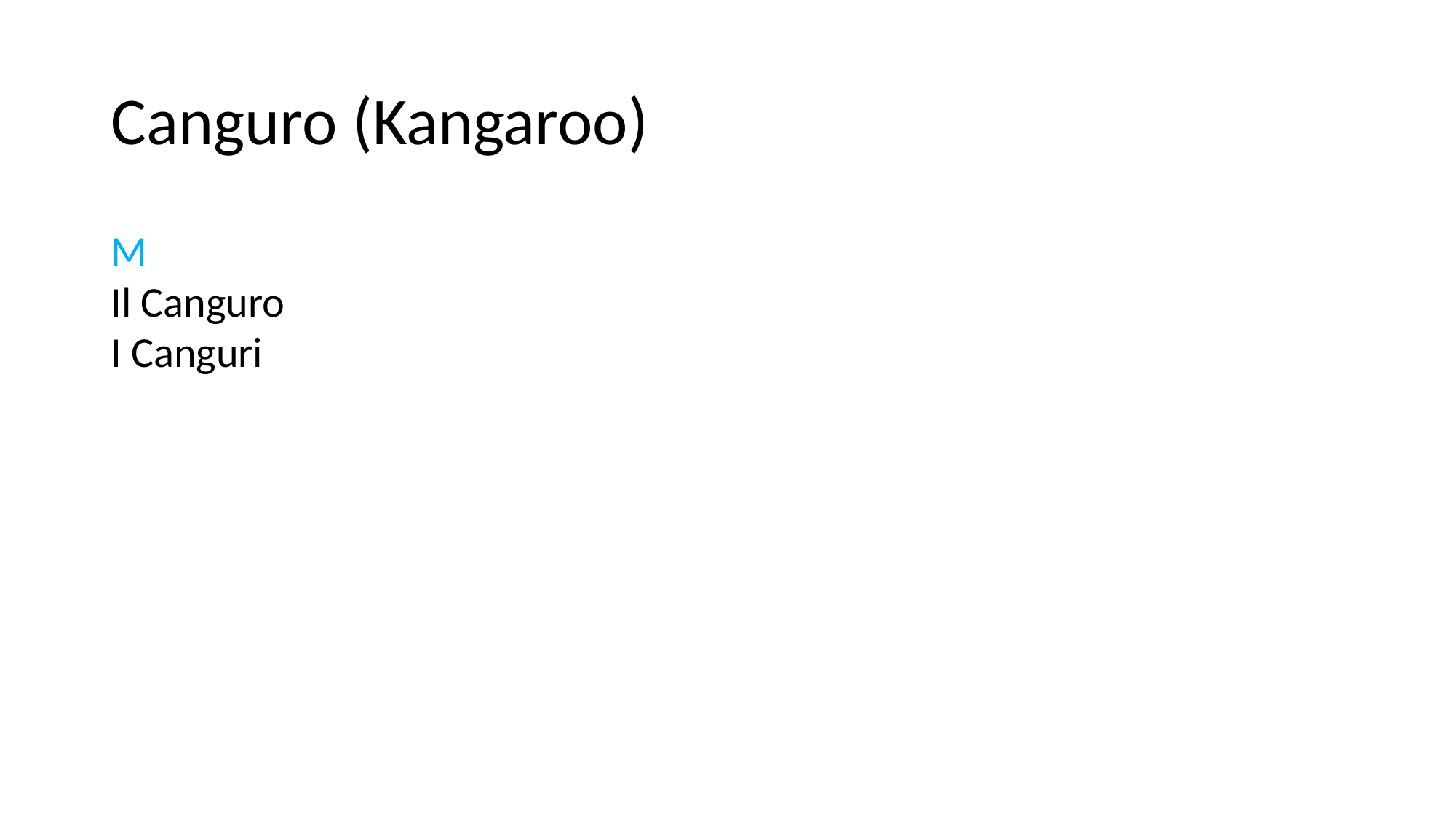

# Canguro (Kangaroo)
M
Il Canguro
I Canguri